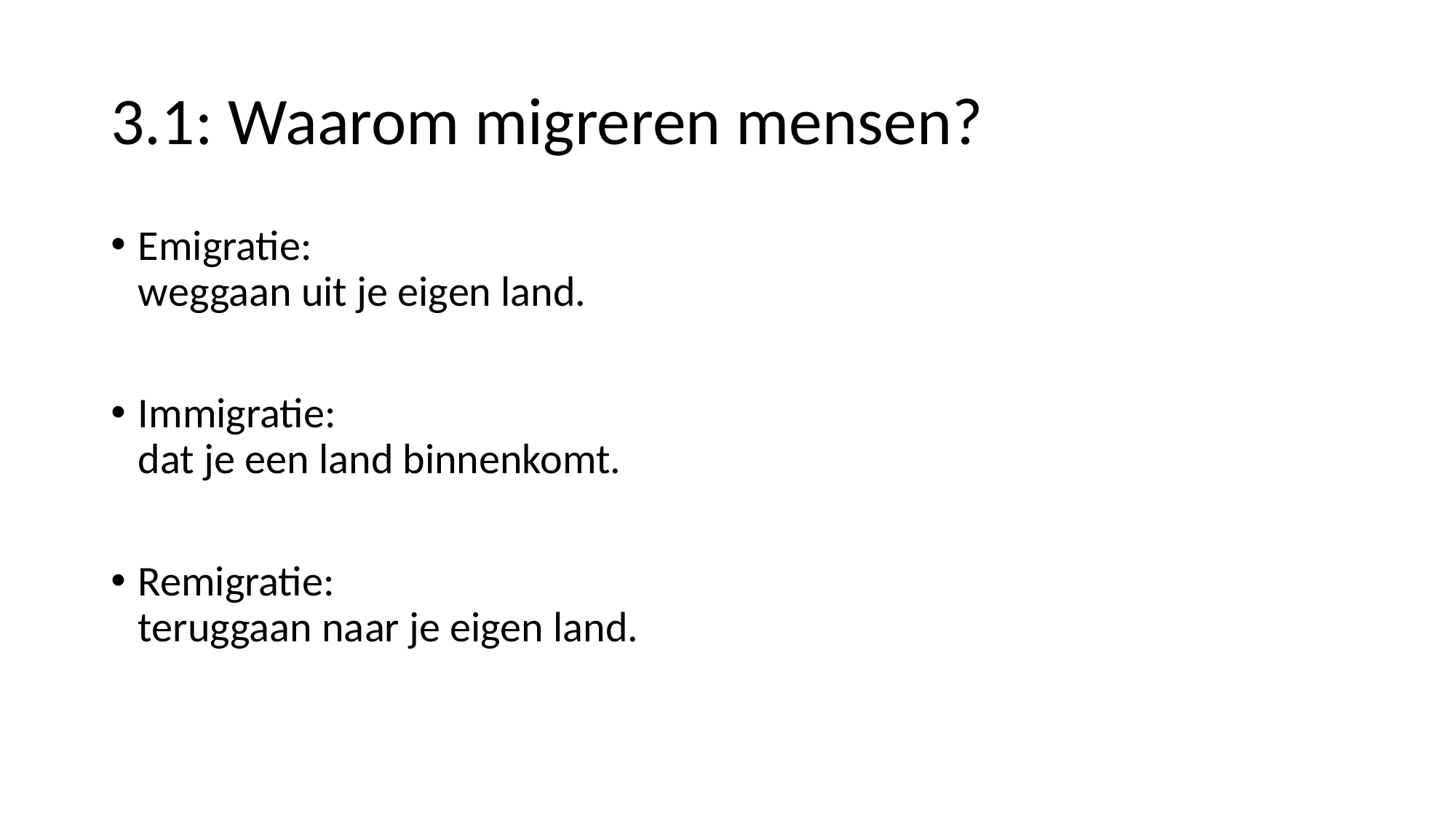

# 3.1: Waarom migreren mensen?
Emigratie:
weggaan uit je eigen land.

Immigratie:
dat je een land binnenkomt.

Remigratie:
teruggaan naar je eigen land.